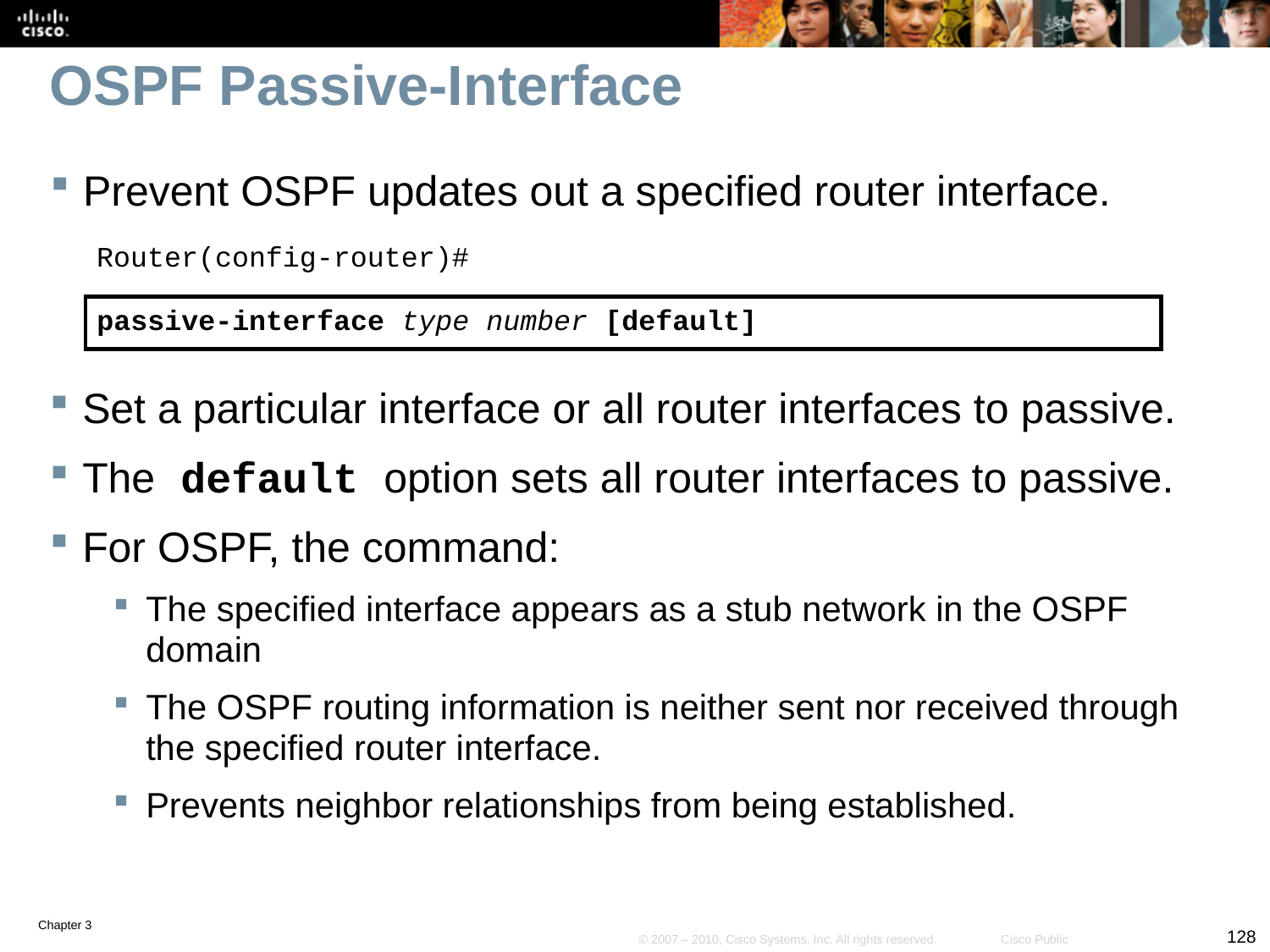

# OSPF Passive-Interface
Prevent OSPF updates out a specified router interface.
Router(config-router)#
passive-interface type number [default]
Set a particular interface or all router interfaces to passive.
The default option sets all router interfaces to passive.
For OSPF, the command:
The specified interface appears as a stub network in the OSPF domain
The OSPF routing information is neither sent nor received through the specified router interface.
Prevents neighbor relationships from being established.